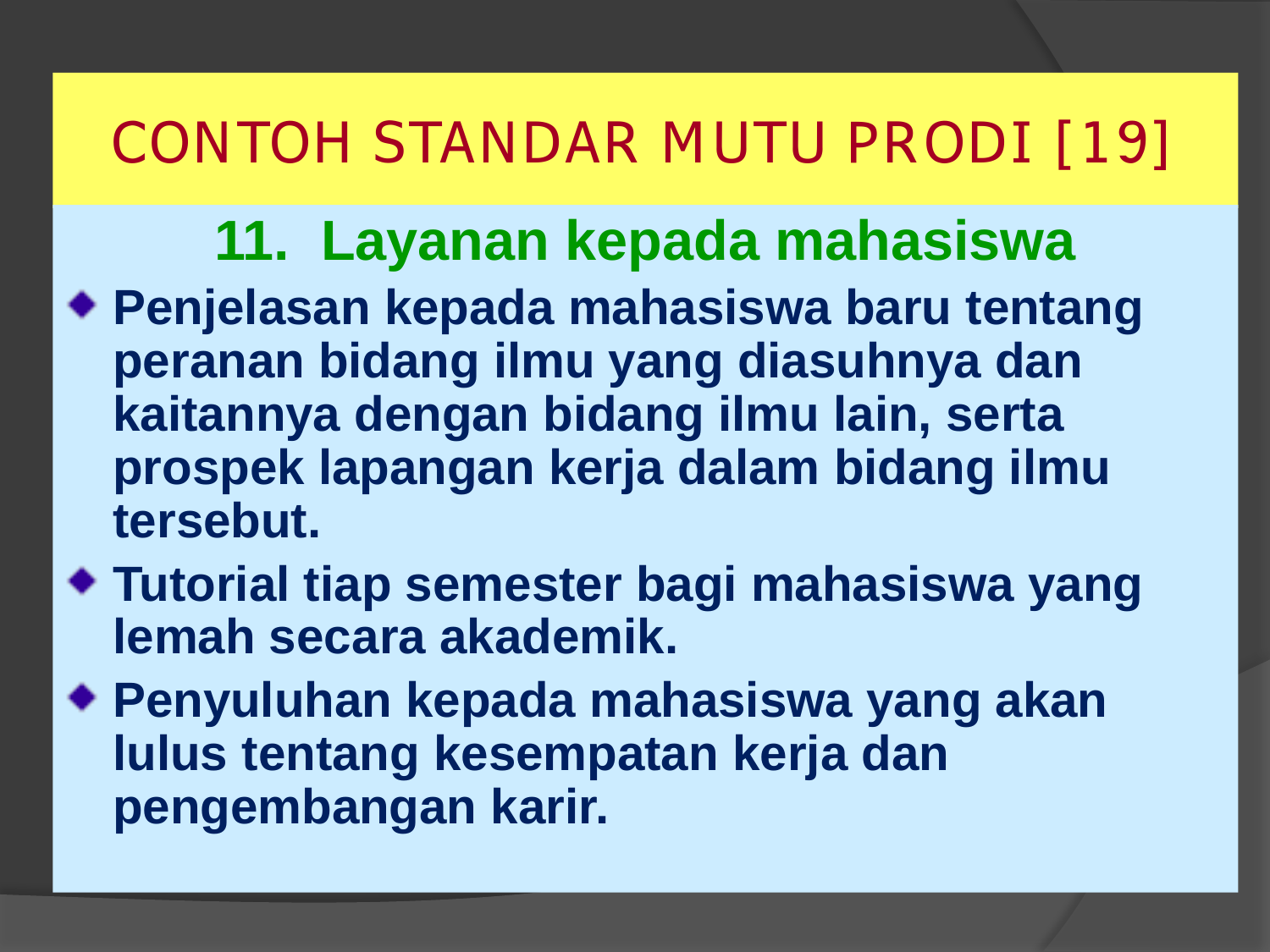

CONTOH STANDAR MUTU PRODI [19]
11.  Layanan kepada mahasiswa
Penjelasan kepada mahasiswa baru tentang peranan bidang ilmu yang diasuhnya dan kaitannya dengan bidang ilmu lain, serta prospek lapangan kerja dalam bidang ilmu tersebut.
Tutorial tiap semester bagi mahasiswa yang lemah secara akademik.
Penyuluhan kepada mahasiswa yang akan lulus tentang kesempatan kerja dan pengembangan karir.